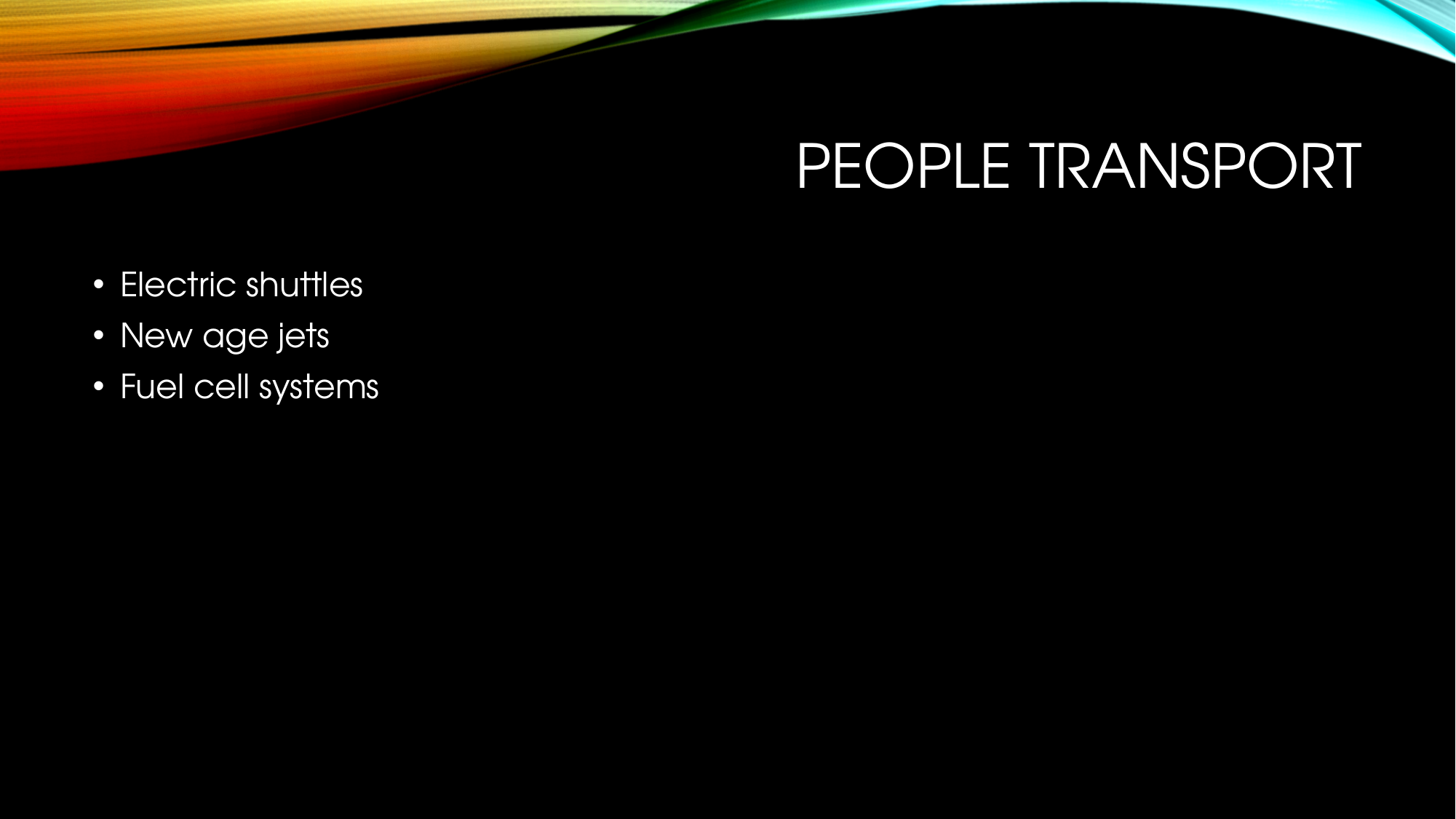

# People transport
Electric shuttles
New age jets
Fuel cell systems